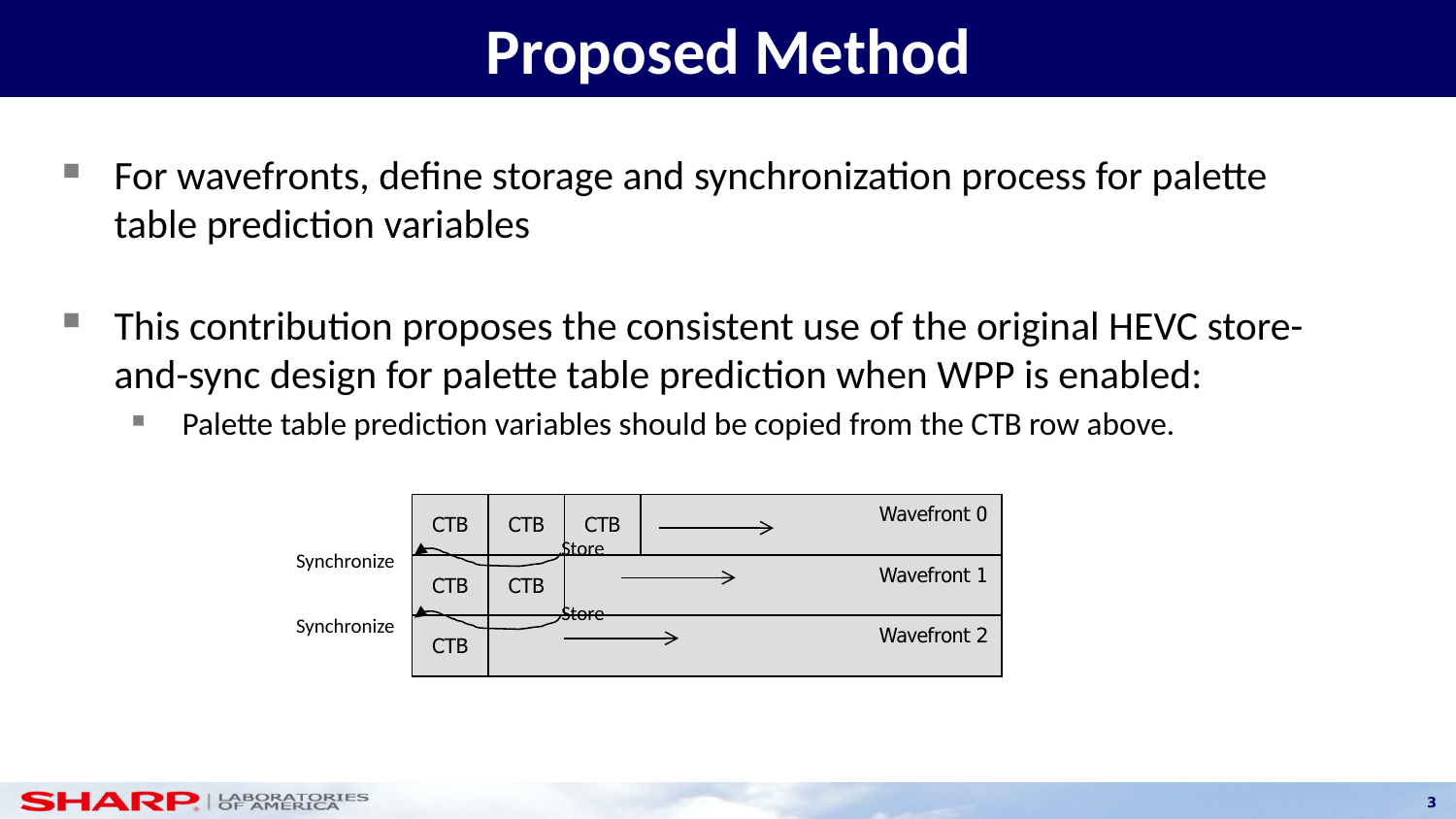

# Proposed Method
For wavefronts, define storage and synchronization process for palette table prediction variables

This contribution proposes the consistent use of the original HEVC store-and-sync design for palette table prediction when WPP is enabled:
 Palette table prediction variables should be copied from the CTB row above.

Wavefront 0
CTB
CTB
CTB
Store
Synchronize

Wavefront 1
CTB
CTB
Store
Synchronize

Wavefront 2
CTB